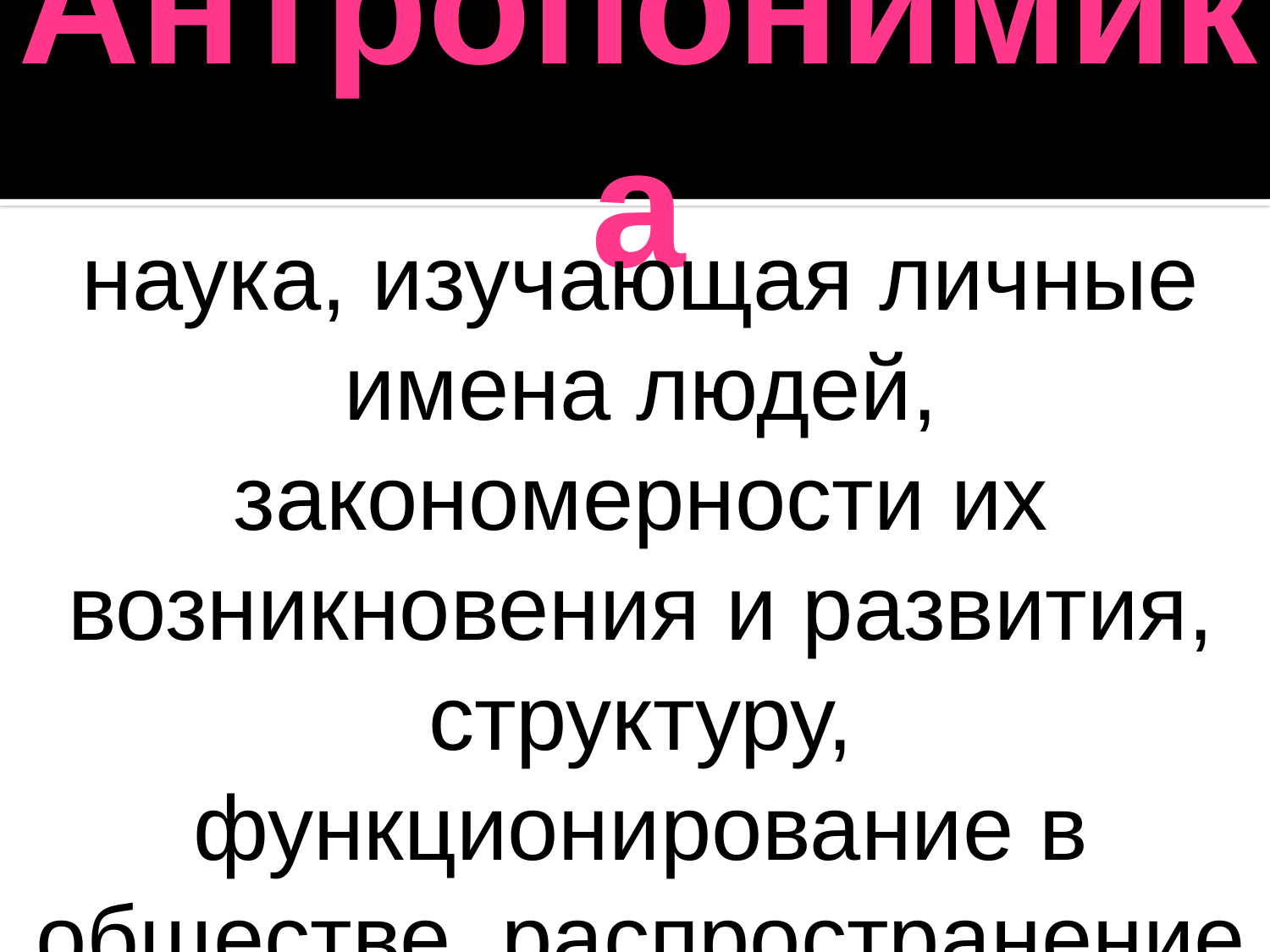

# Антропонимика
наука, изучающая личные имена людей, закономерности их возникновения и развития, структуру, функционирование в обществе, распространение имен.